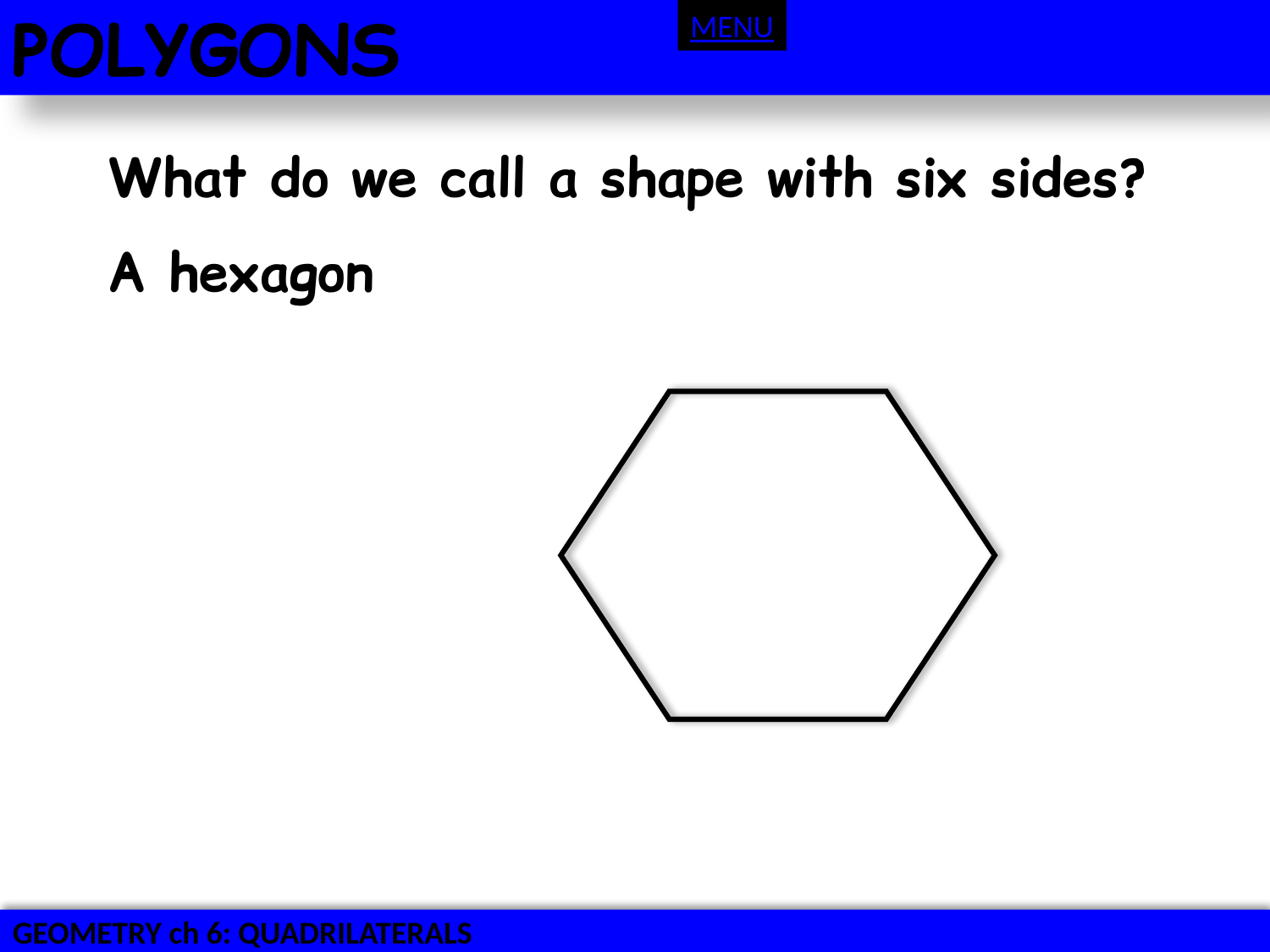

POLYGONS
MENU
What do we call a shape with six sides?
A hexagon

GEOMETRY ch 6: QUADRILATERALS